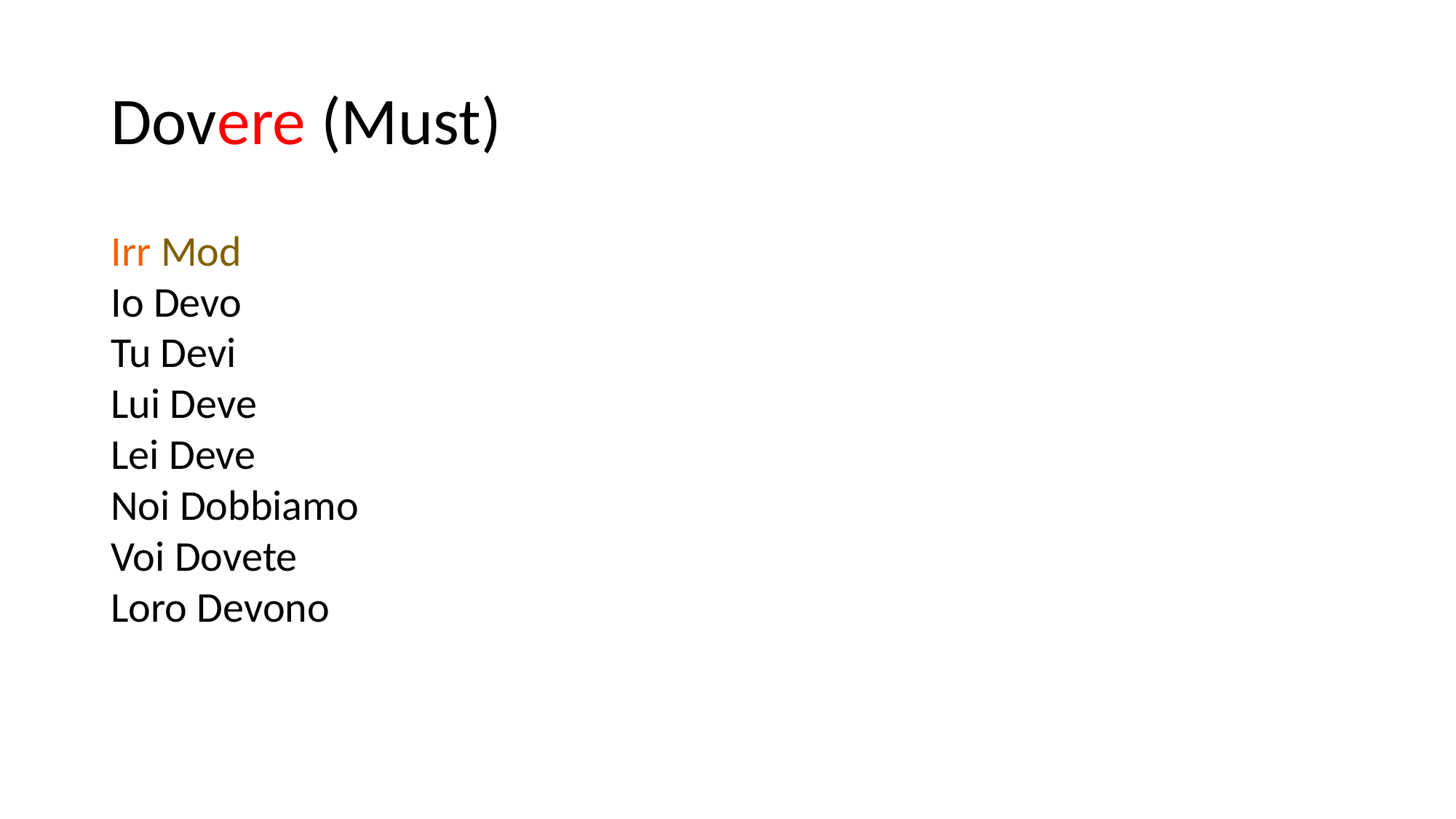

# Dovere (Must)
Irr Mod
Io Devo
Tu Devi
Lui Deve
Lei Deve
Noi Dobbiamo
Voi Dovete
Loro Devono